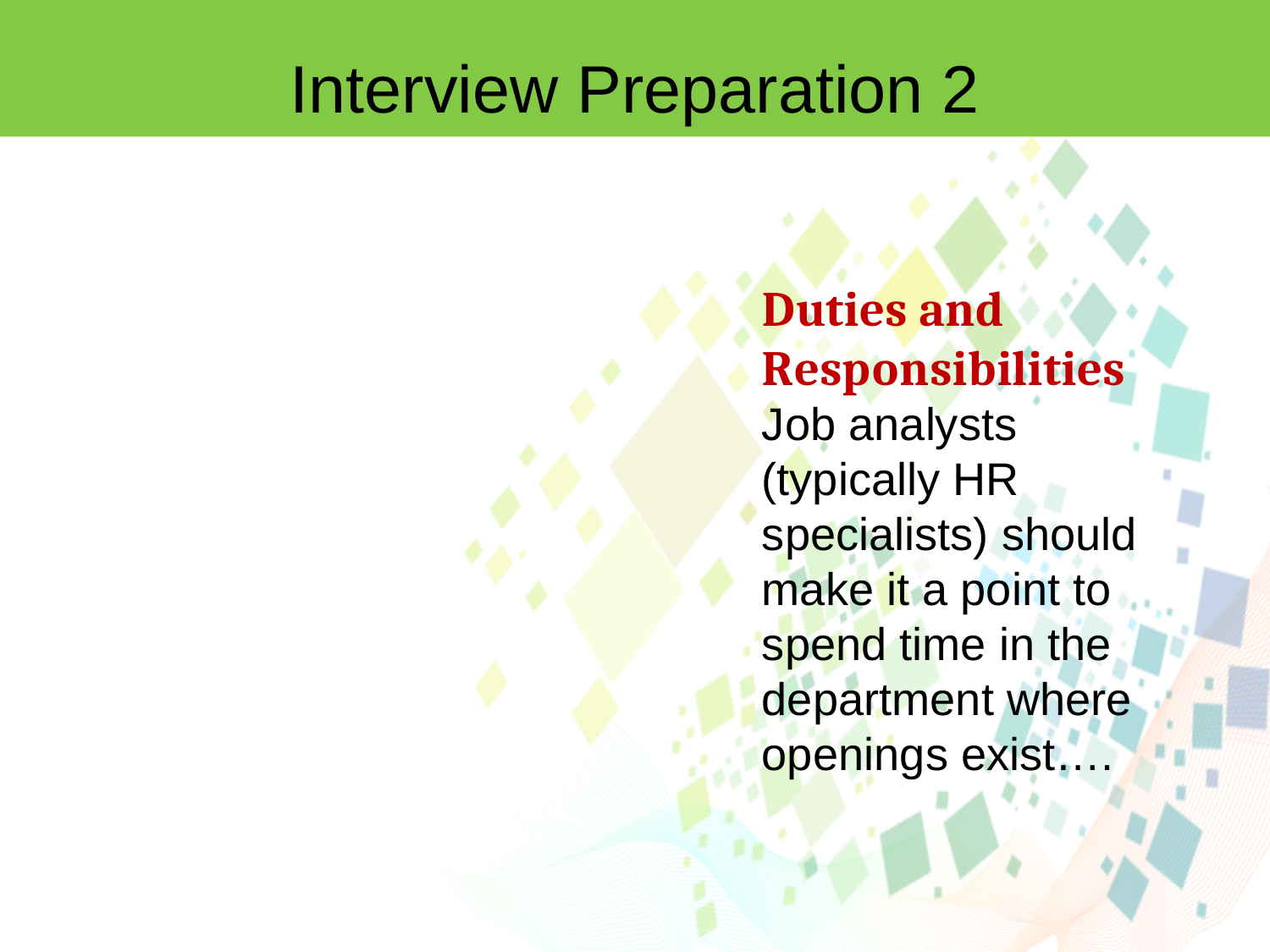

Interview Preparation 2
Duties and Responsibilities
Job analysts (typically HR specialists) should make it a point to spend time in the
department where openings exist….